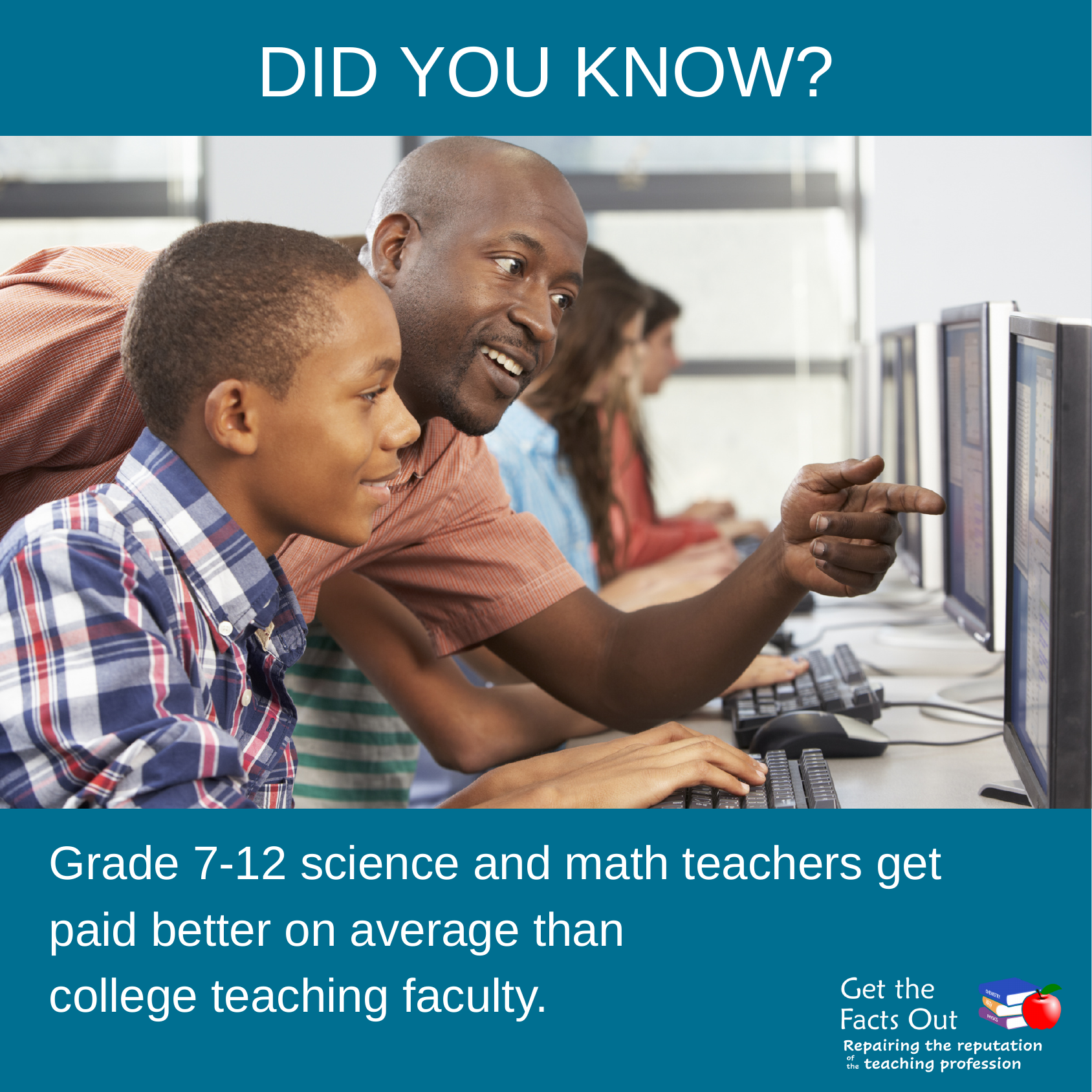

DID YOU KNOW?

Grade 7-12 science and math teachers get paid better on average than
college teaching faculty.